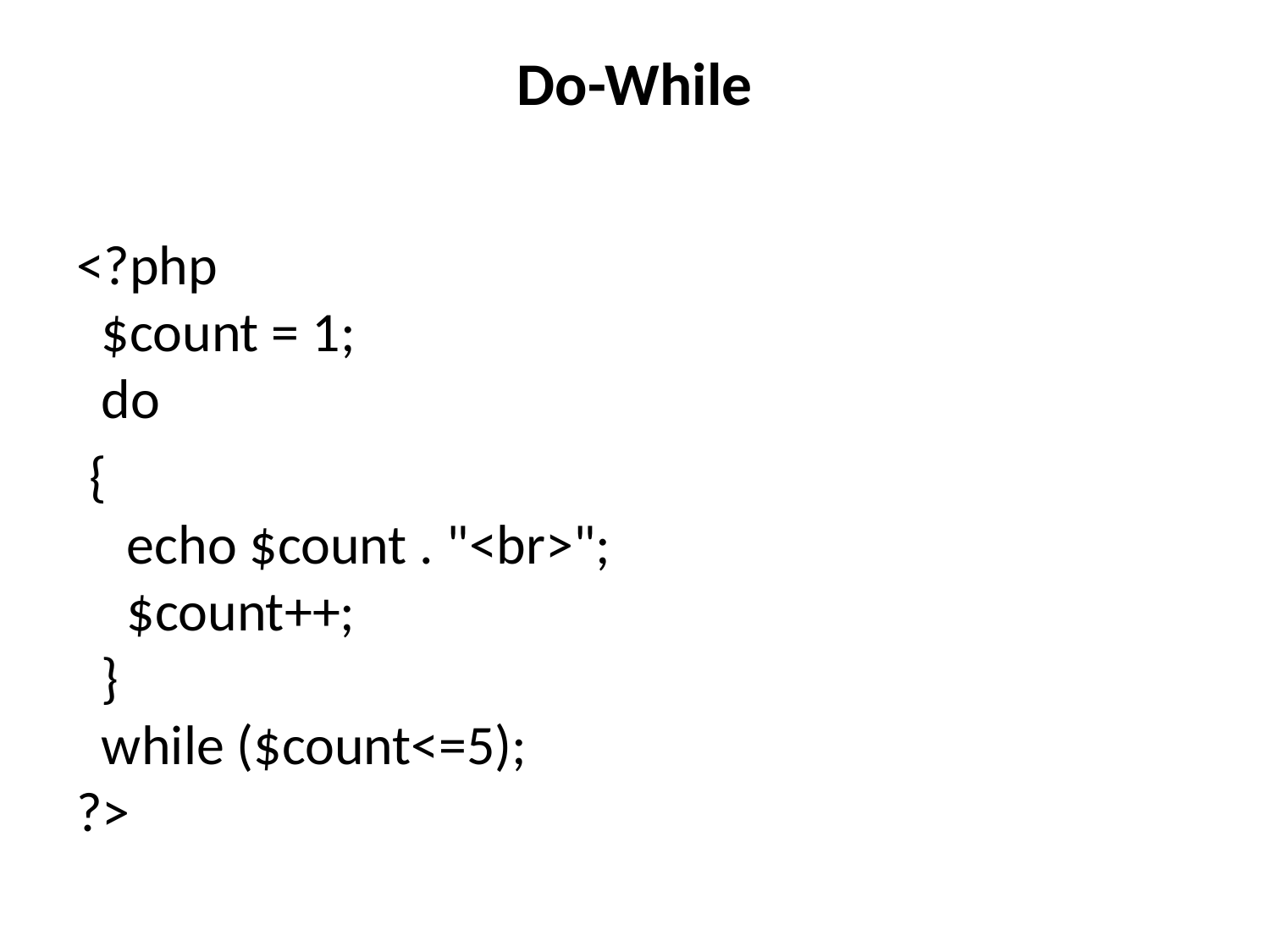

# Do-While
<?php
  $count = 1;
  do
 {
    echo $count . "<br>";
    $count++;
  }
  while ($count<=5);
?>